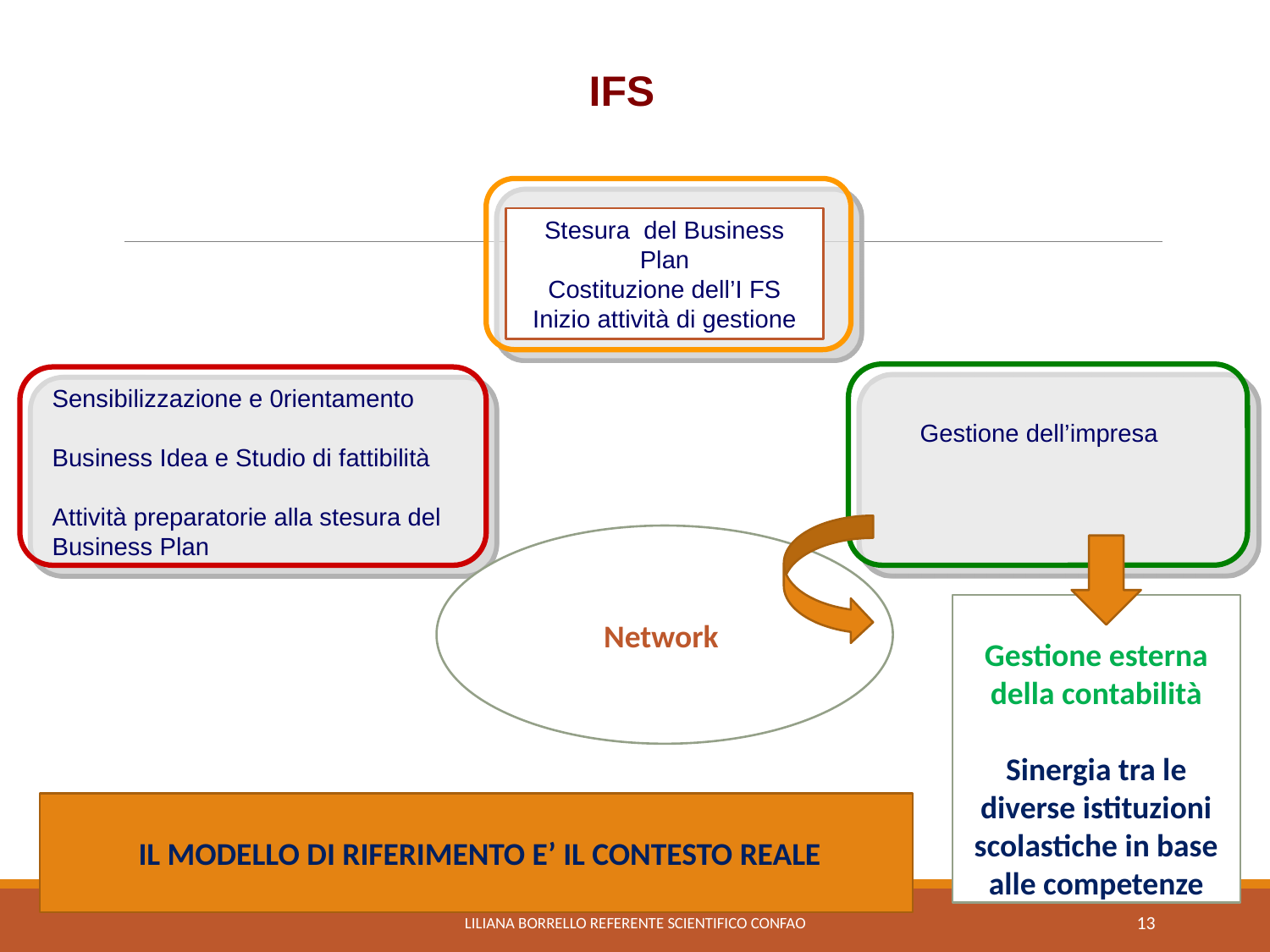

IFS

Stesura  del Business Plan
Costituzione dell’I FS
Inizio attività di gestione

Sensibilizzazione e 0rientamento

Business Idea e Studio di fattibilità

Attività preparatorie alla stesura del
Business Plan
Gestione dell’impresa

Network

Gestione esterna della contabilità

Sinergia tra le diverse istituzioni scolastiche in base alle competenze

 IL MODELLO DI RIFERIMENTO E’ IL CONTESTO REALE
LILIANA BORRELLO referente scientifico Confao
13